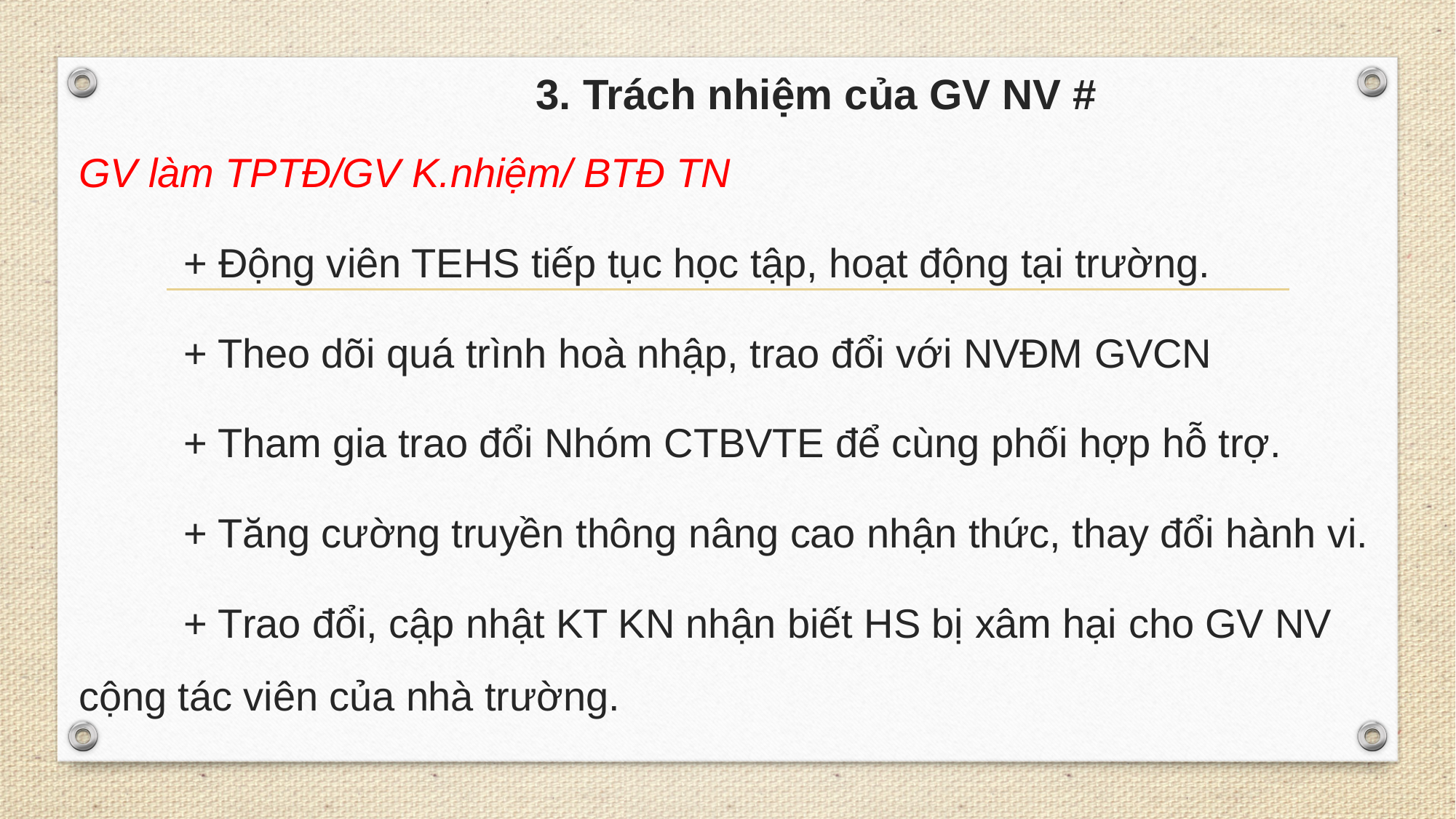

# 3. Trách nhiệm của GV NV #
GV làm TPTĐ/GV K.nhiệm/ BTĐ TN
	+ Động viên TEHS tiếp tục học tập, hoạt động tại trường.
	+ Theo dõi quá trình hoà nhập, trao đổi với NVĐM GVCN
	+ Tham gia trao đổi Nhóm CTBVTE để cùng phối hợp hỗ trợ.
	+ Tăng cường truyền thông nâng cao nhận thức, thay đổi hành vi.
	+ Trao đổi, cập nhật KT KN nhận biết HS bị xâm hại cho GV NV cộng tác viên của nhà trường.